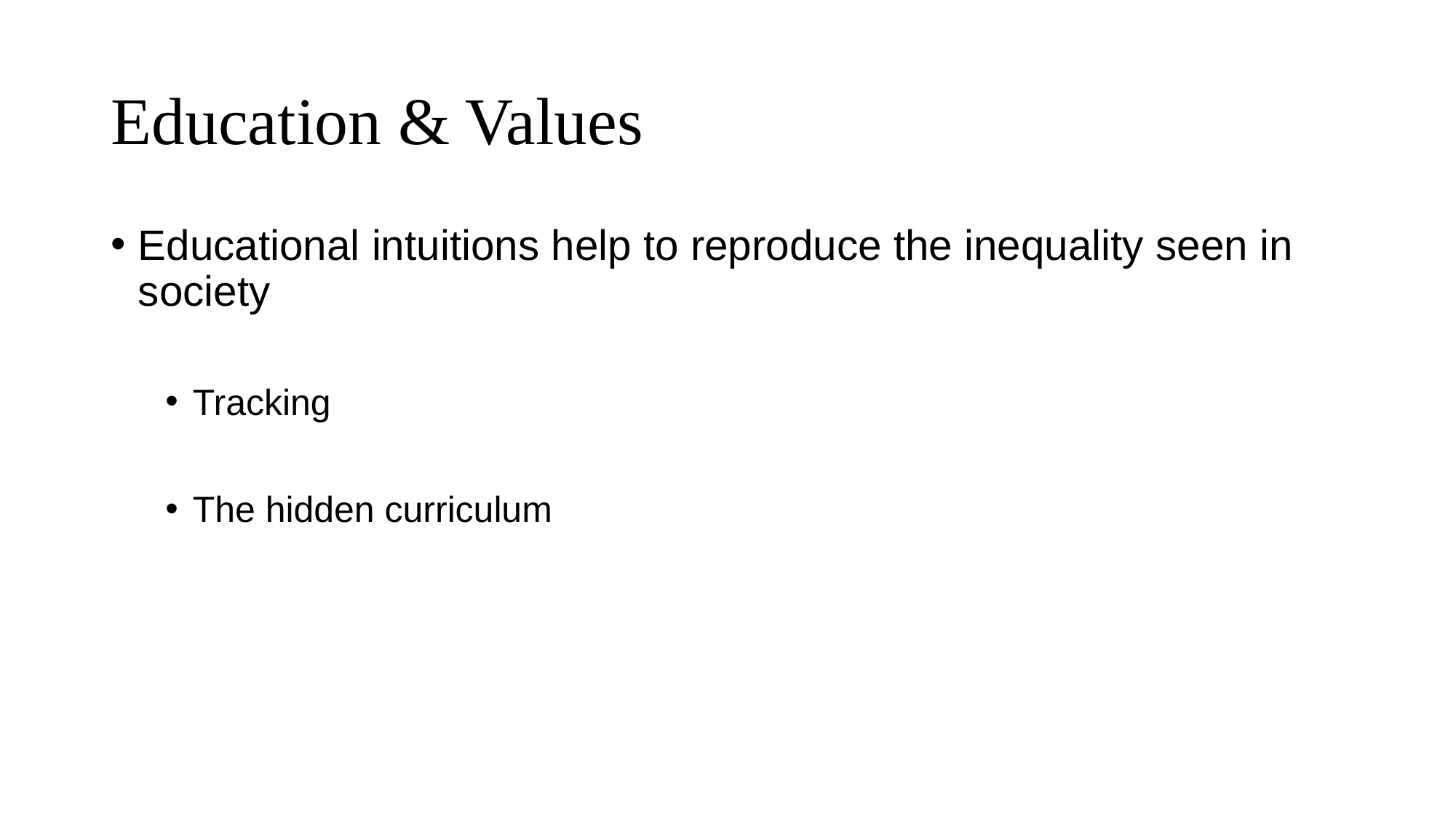

# Education & Values
Educational intuitions help to reproduce the inequality seen in society

Tracking

The hidden curriculum